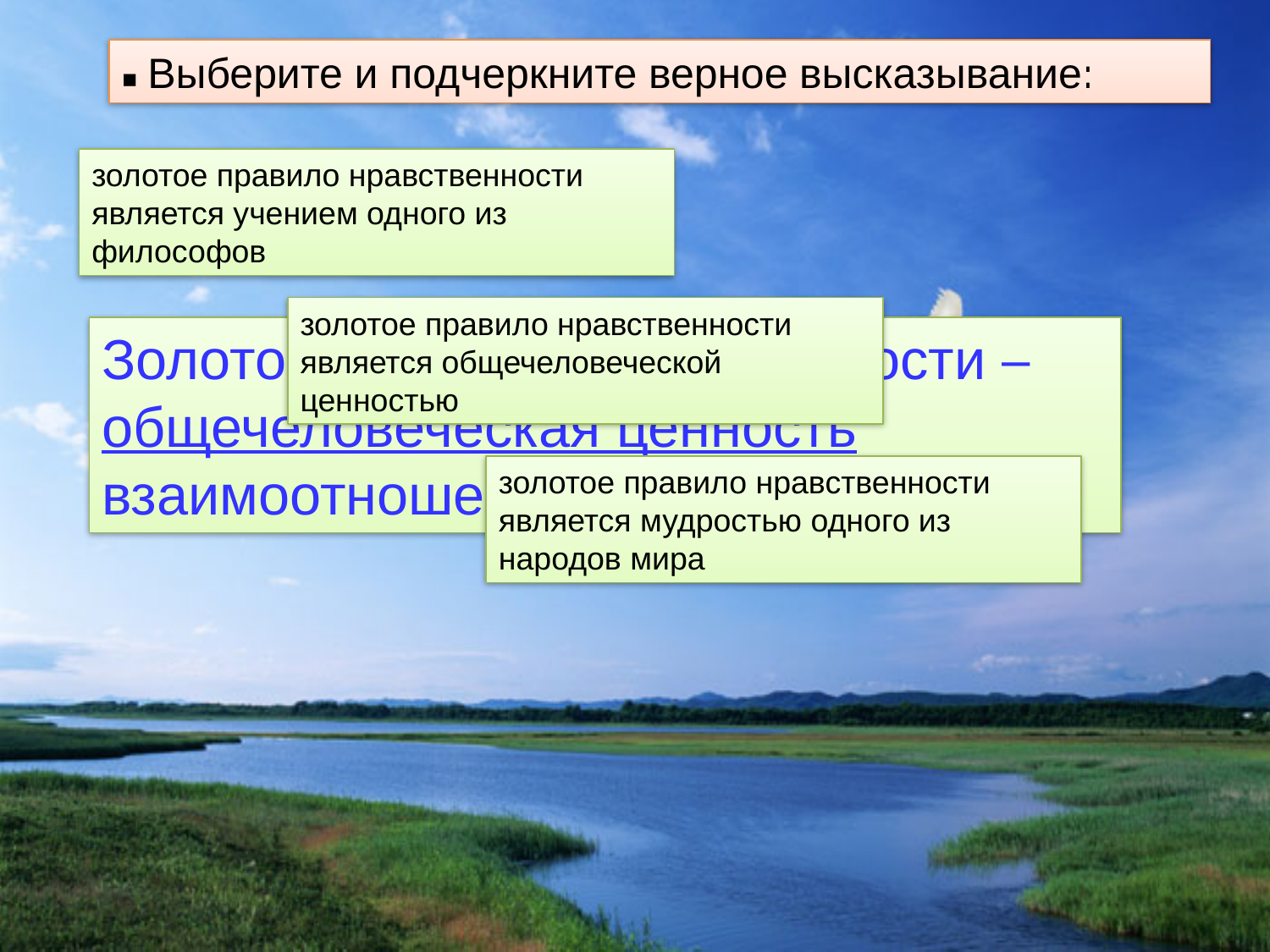

▪ Выберите и подчеркните верное высказывание:
золотое правило нравственности является учением одного из философов
золотое правило нравственности является общечеловеческой ценностью
Золотое правило нравственности – общечеловеческая ценность взаимоотношений между людьми.
золотое правило нравственности является мудростью одного из народов мира